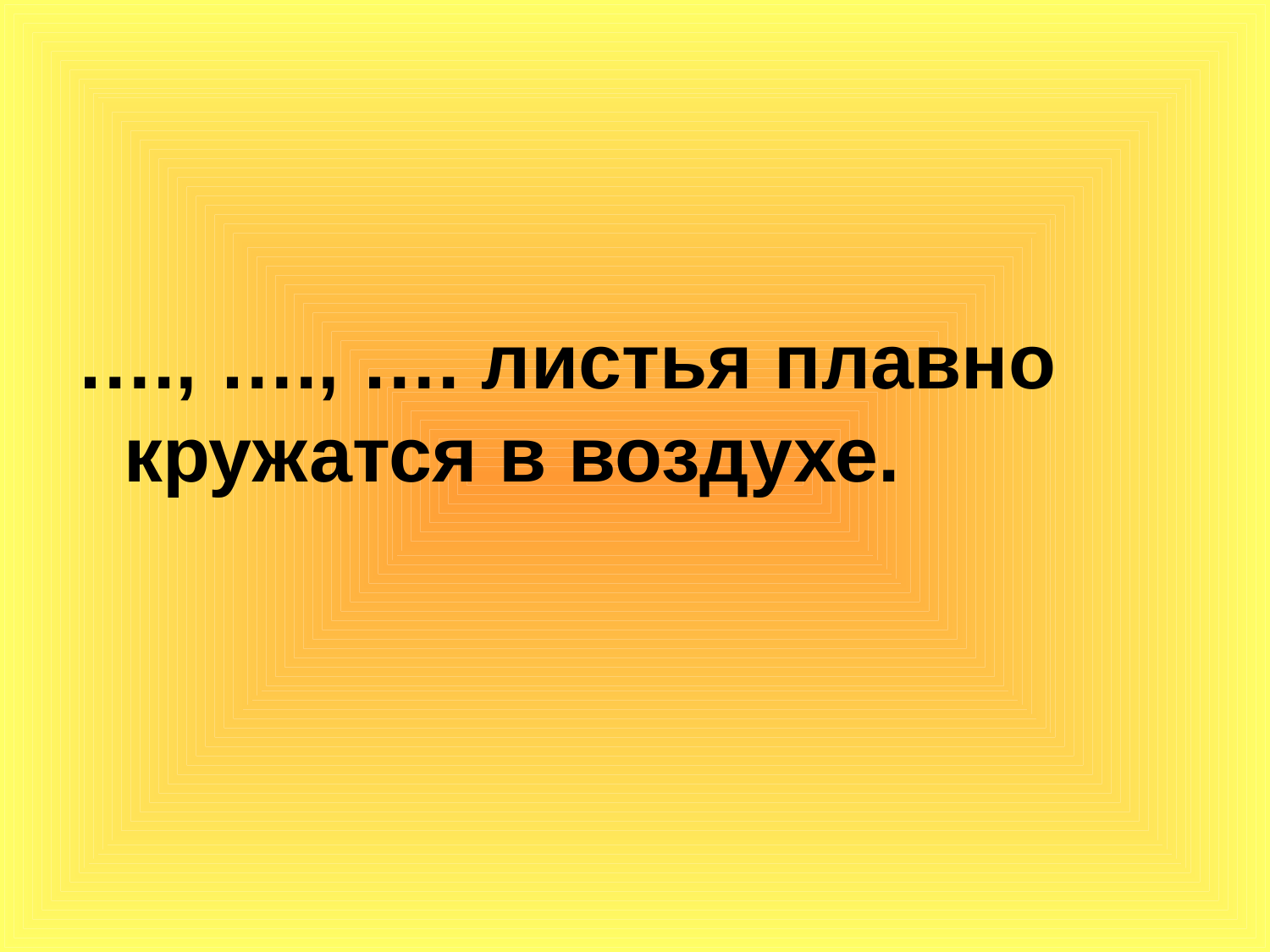

…., …., …. листья плавно кружатся в воздухе.